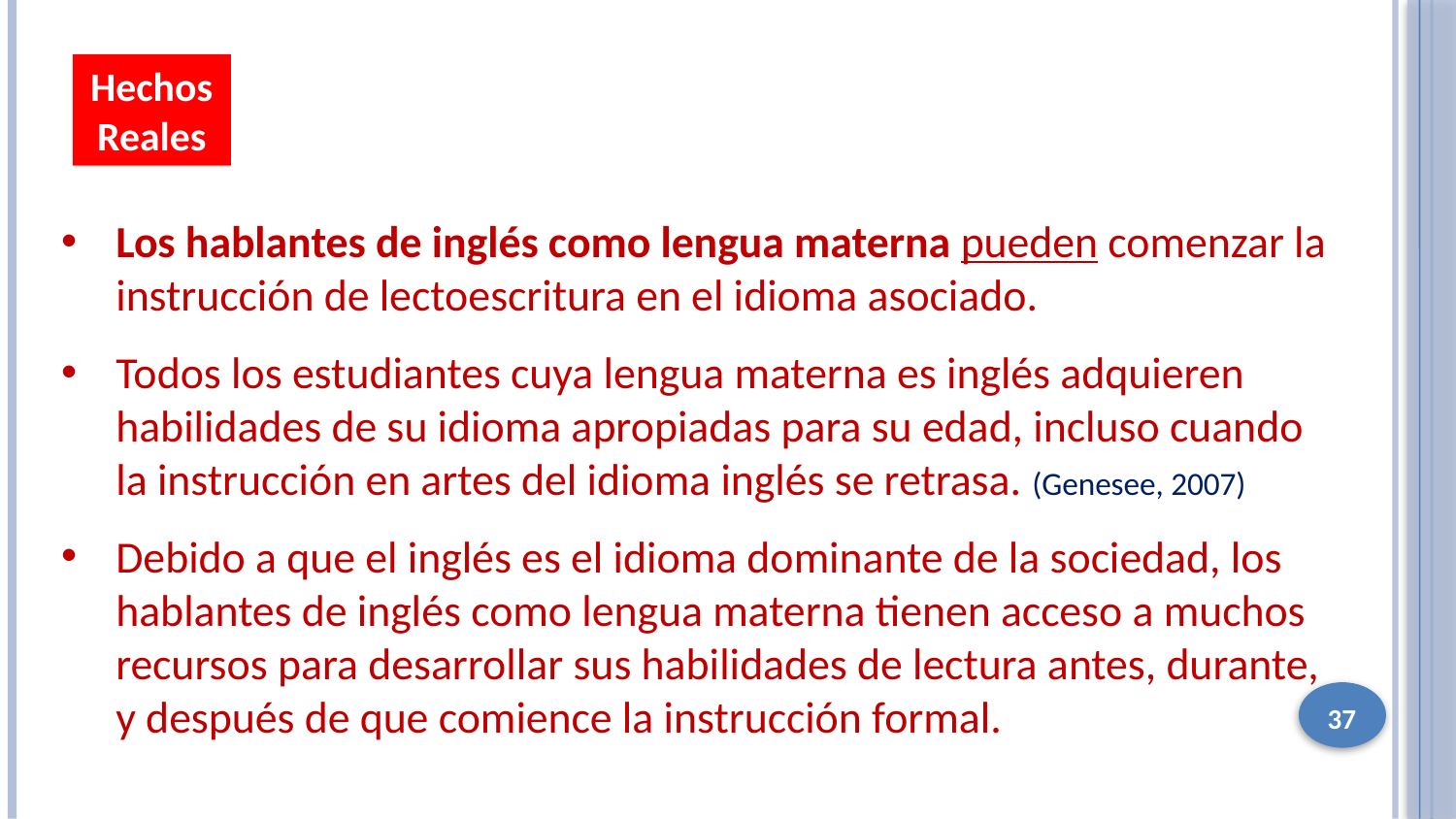

Hechos Reales
Los hablantes de inglés como lengua materna pueden comenzar la instrucción de lectoescritura en el idioma asociado.
Todos los estudiantes cuya lengua materna es inglés adquieren habilidades de su idioma apropiadas para su edad, incluso cuando la instrucción en artes del idioma inglés se retrasa. (Genesee, 2007)
Debido a que el inglés es el idioma dominante de la sociedad, los hablantes de inglés como lengua materna tienen acceso a muchos recursos para desarrollar sus habilidades de lectura antes, durante, y después de que comience la instrucción formal.

37